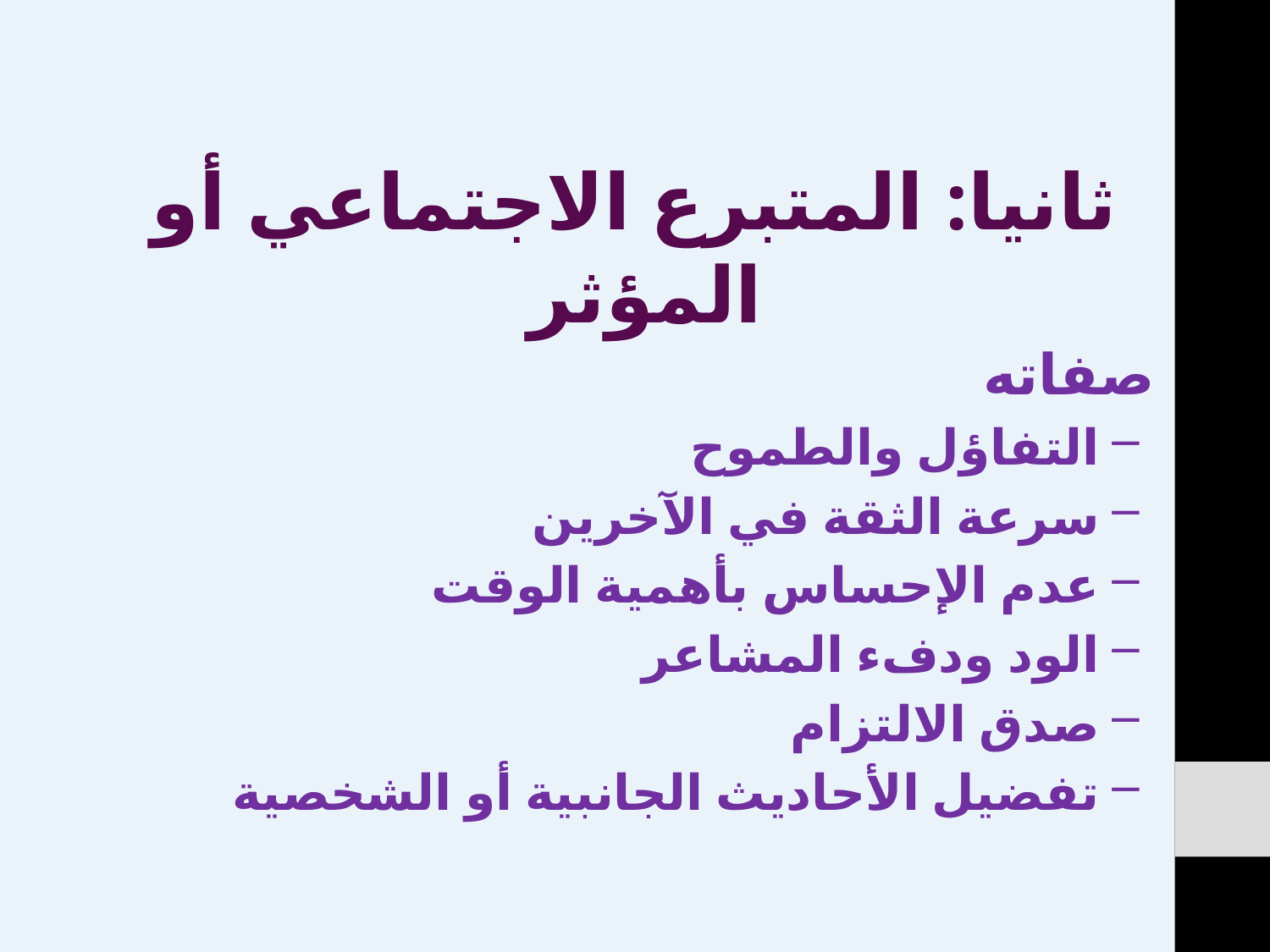

ثانيا: المتبرع الاجتماعي أو المؤثر
صفاته
التفاؤل والطموح
سرعة الثقة في الآخرين
عدم الإحساس بأهمية الوقت
الود ودفء المشاعر
صدق الالتزام
تفضيل الأحاديث الجانبية أو الشخصية